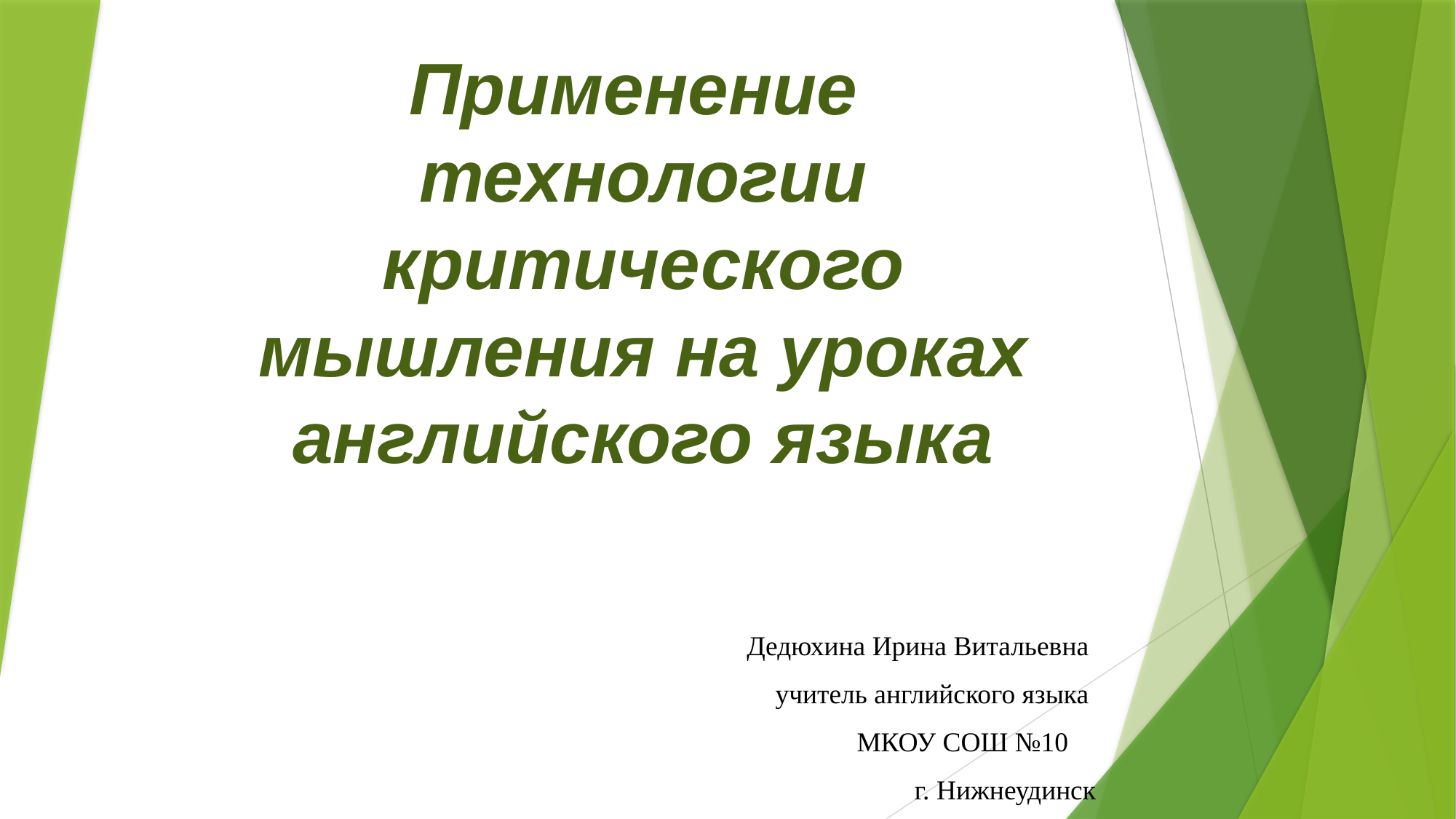

# Применение технологии критического мышления на уроках английского языка
Дедюхина Ирина Витальевна
учитель английского языка
МКОУ СОШ №10
г. Нижнеудинск